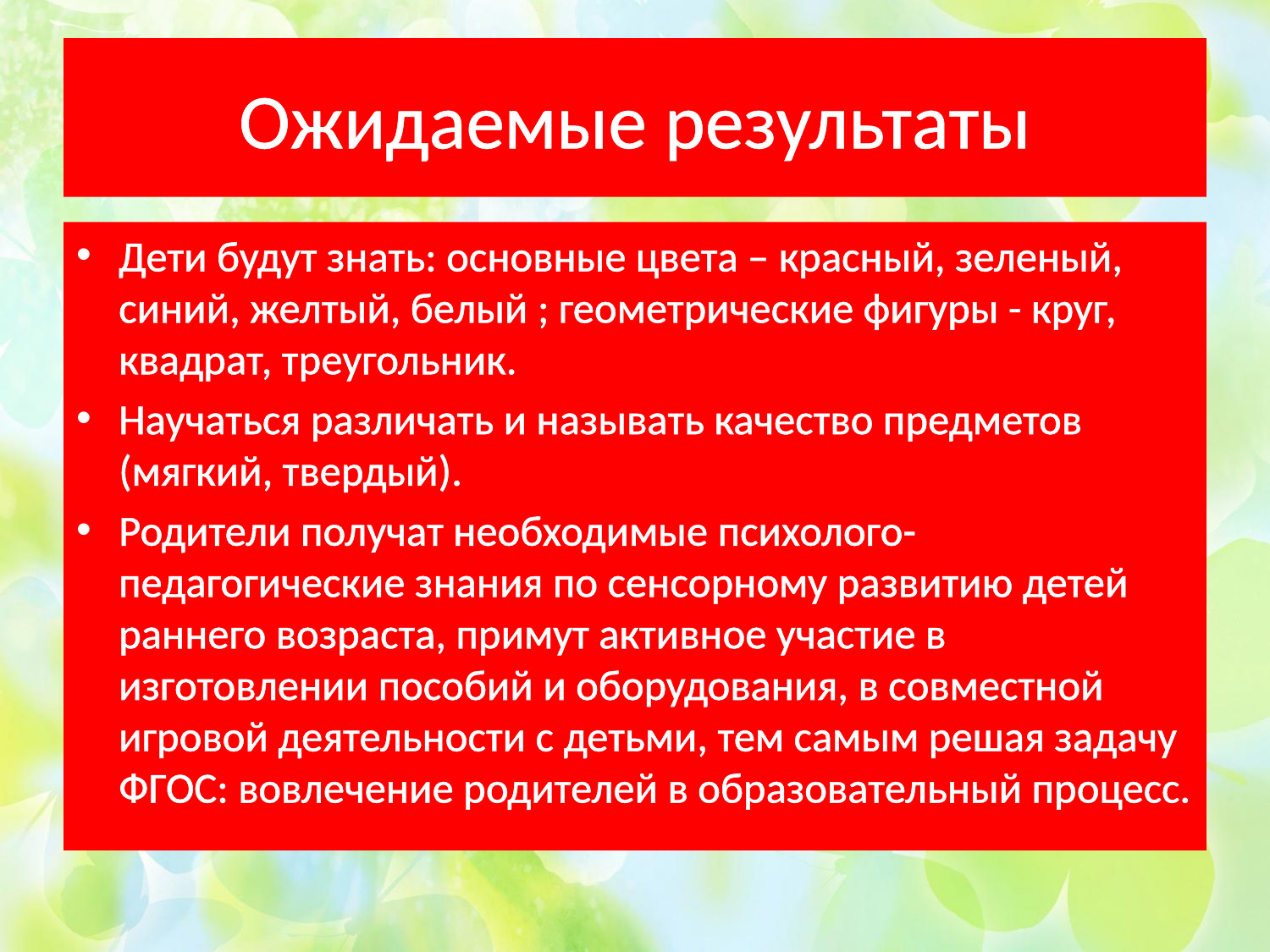

# Ожидаемые результаты
Дети будут знать: основные цвета – красный, зеленый, синий, желтый, белый ; геометрические фигуры - круг, квадрат, треугольник.
Научаться различать и называть качество предметов (мягкий, твердый).
Родители получат необходимые психолого- педагогические знания по сенсорному развитию детей раннего возраста, примут активное участие в изготовлении пособий и оборудования, в совместной игровой деятельности с детьми, тем самым решая задачу ФГОС: вовлечение родителей в образовательный процесс.